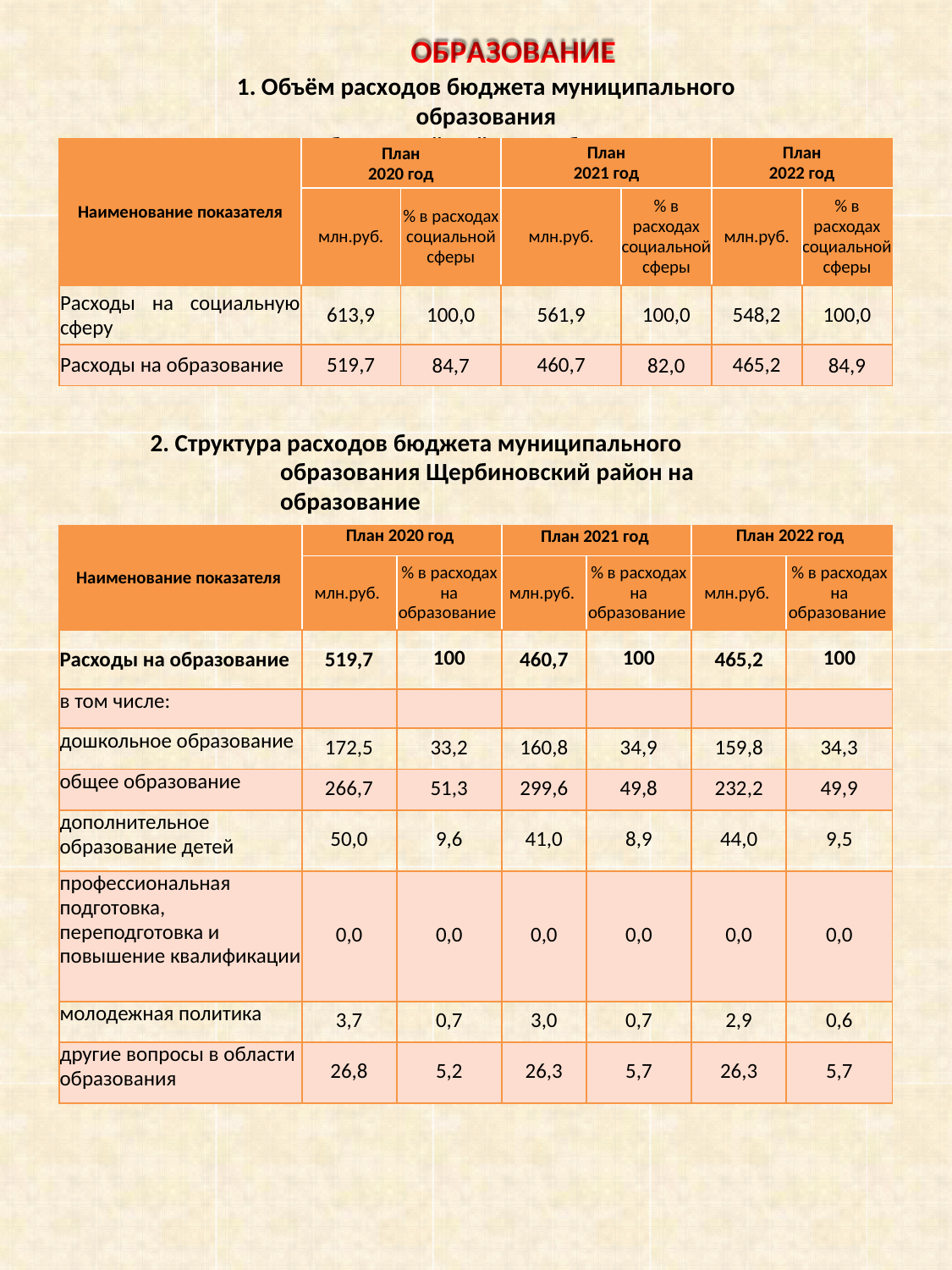

ОБРАЗОВАНИЕ
1. Объём расходов бюджета муниципального образования
Щербиновский район на образование
| Наименование показателя | План 2020 год |  | План 2021 год |  | План 2022 год |  |
| --- | --- | --- | --- | --- | --- | --- |
|  | млн.руб. | % в расходах социальной сферы | млн.руб. | % в расходах социальной сферы | млн.руб. | % в расходах социальной сферы |
| Расходы на социальную сферу | 613,9 | 100,0 | 561,9 | 100,0 | 548,2 | 100,0 |
| Расходы на образование | 519,7 | 84,7 | 460,7 | 82,0 | 465,2 | 84,9 |
2. Структура расходов бюджета муниципального образования Щербиновский район на образование
| Наименование показателя | План 2020 год |  | План 2021 год |  | План 2022 год |  |
| --- | --- | --- | --- | --- | --- | --- |
|  | млн.руб. | % в расходах на образование | млн.руб. | % в расходах на образование | млн.руб. | % в расходах на образование |
| Расходы на образование | 519,7 | 100 | 460,7 | 100 | 465,2 | 100 |
| в том числе: |  |  |  |  |  |  |
| дошкольное образование | 172,5 | 33,2 | 160,8 | 34,9 | 159,8 | 34,3 |
| общее образование | 266,7 | 51,3 | 299,6 | 49,8 | 232,2 | 49,9 |
| дополнительное образование детей | 50,0 | 9,6 | 41,0 | 8,9 | 44,0 | 9,5 |
| профессиональная подготовка, переподготовка и повышение квалификации | 0,0 | 0,0 | 0,0 | 0,0 | 0,0 | 0,0 |
| молодежная политика | 3,7 | 0,7 | 3,0 | 0,7 | 2,9 | 0,6 |
| другие вопросы в области образования | 26,8 | 5,2 | 26,3 | 5,7 | 26,3 | 5,7 |